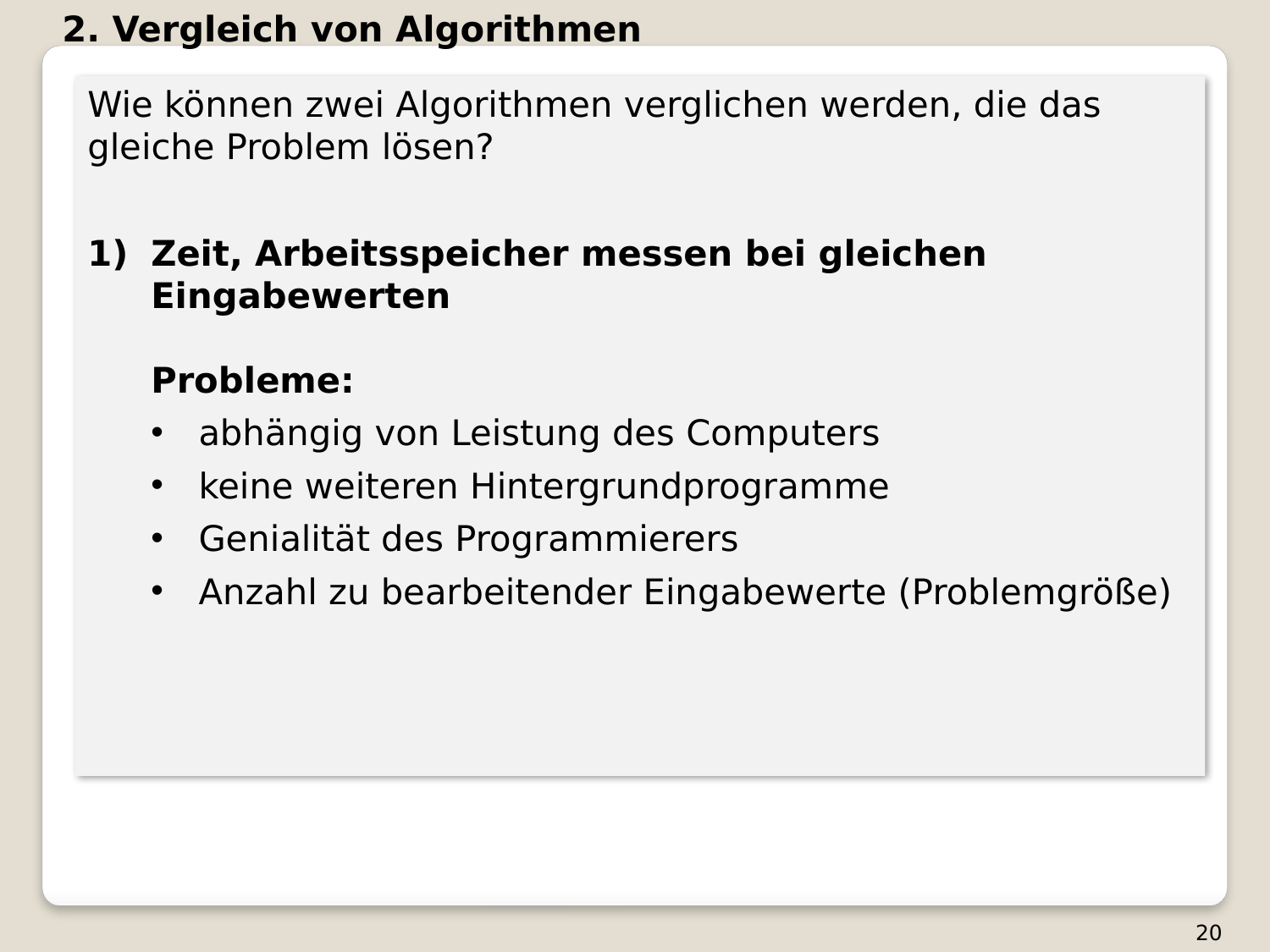

2. Vergleich von Algorithmen
Wie können zwei Algorithmen verglichen werden, die das gleiche Problem lösen?

Zeit, Arbeitsspeicher messen bei gleichen Eingabewerten
Probleme:
abhängig von Leistung des Computers
keine weiteren Hintergrundprogramme
Genialität des Programmierers
Anzahl zu bearbeitender Eingabewerte (Problemgröße)